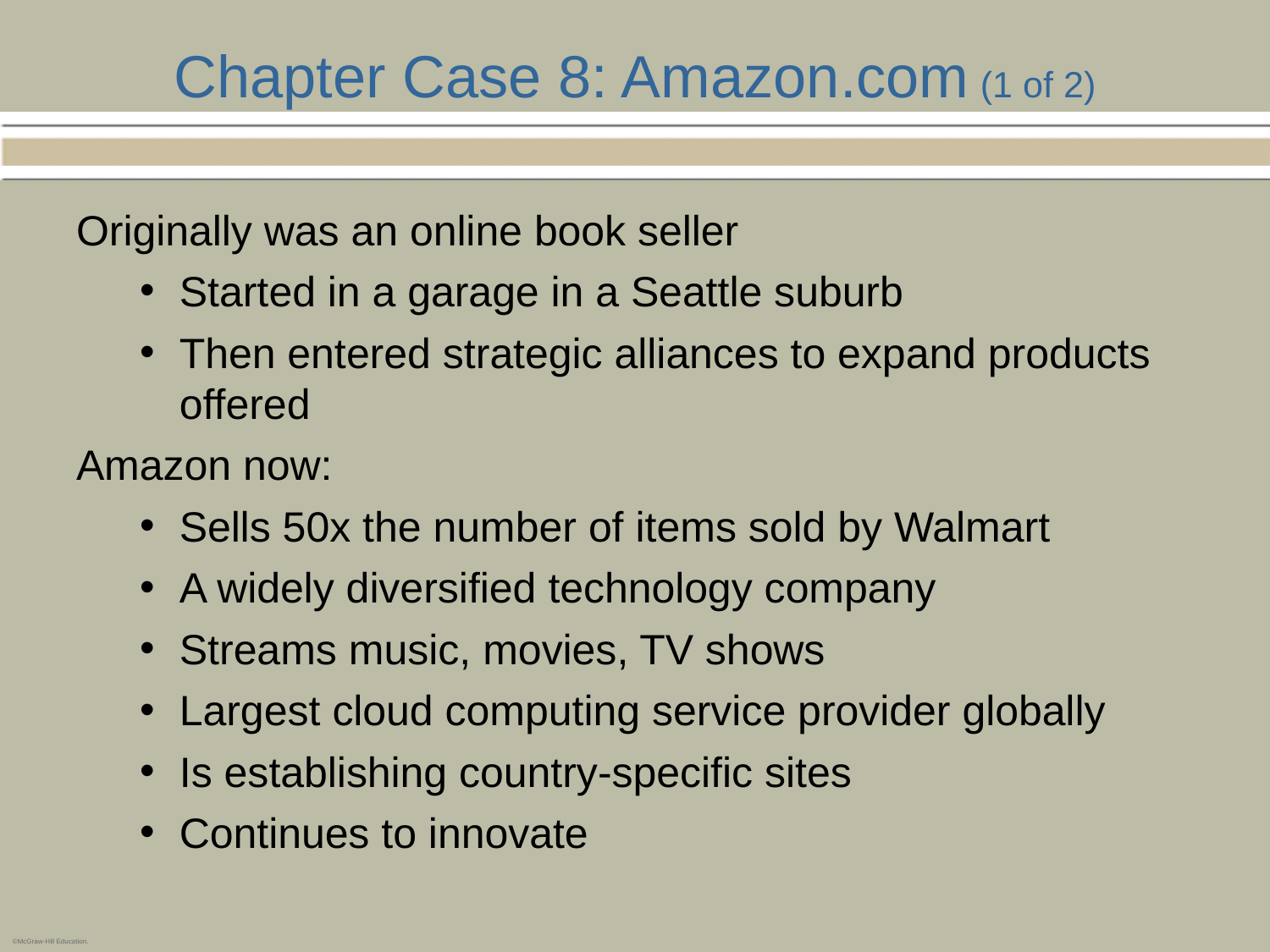

# Chapter Case 8: Amazon.com (1 of 2)
Originally was an online book seller
Started in a garage in a Seattle suburb
Then entered strategic alliances to expand products offered
Amazon now:
Sells 50x the number of items sold by Walmart
A widely diversified technology company
Streams music, movies, TV shows
Largest cloud computing service provider globally
Is establishing country-specific sites
Continues to innovate